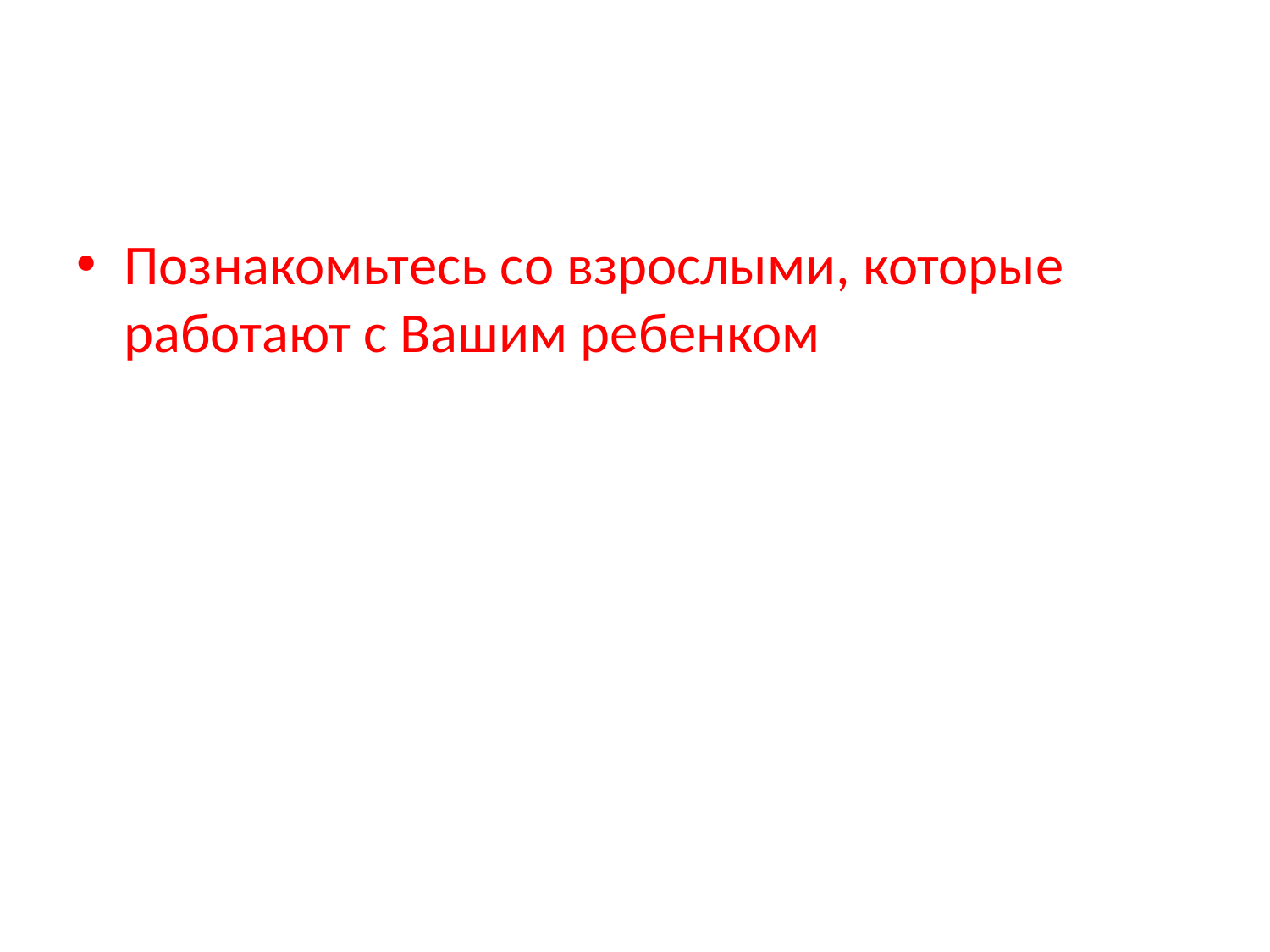

#
Познакомьтесь со взрослыми, которые работают с Вашим ребенком